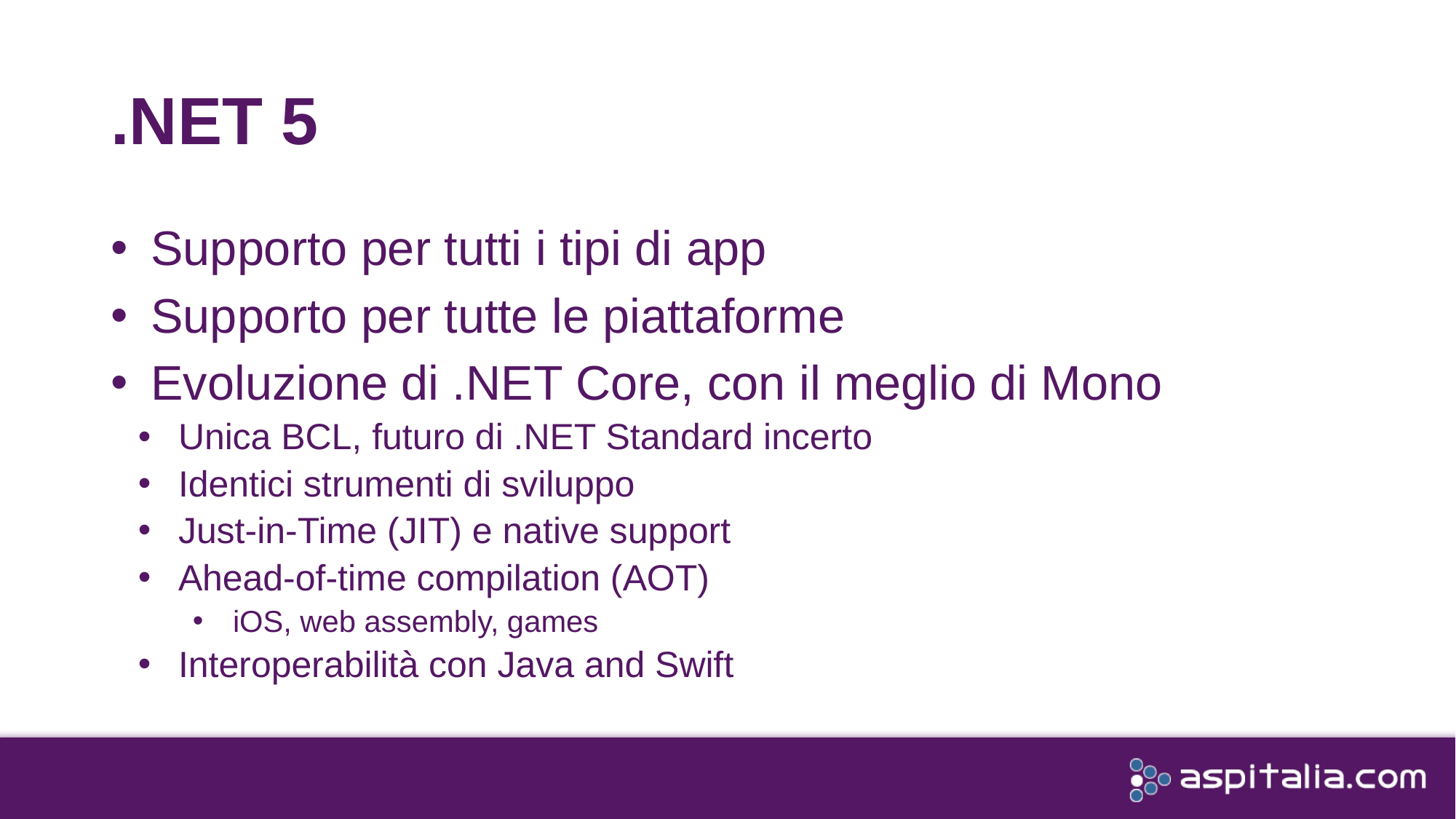

# .NET 5
Supporto per tutti i tipi di app
Supporto per tutte le piattaforme
Evoluzione di .NET Core, con il meglio di Mono
Unica BCL, futuro di .NET Standard incerto
Identici strumenti di sviluppo
Just-in-Time (JIT) e native support
Ahead-of-time compilation (AOT)
iOS, web assembly, games
Interoperabilità con Java and Swift